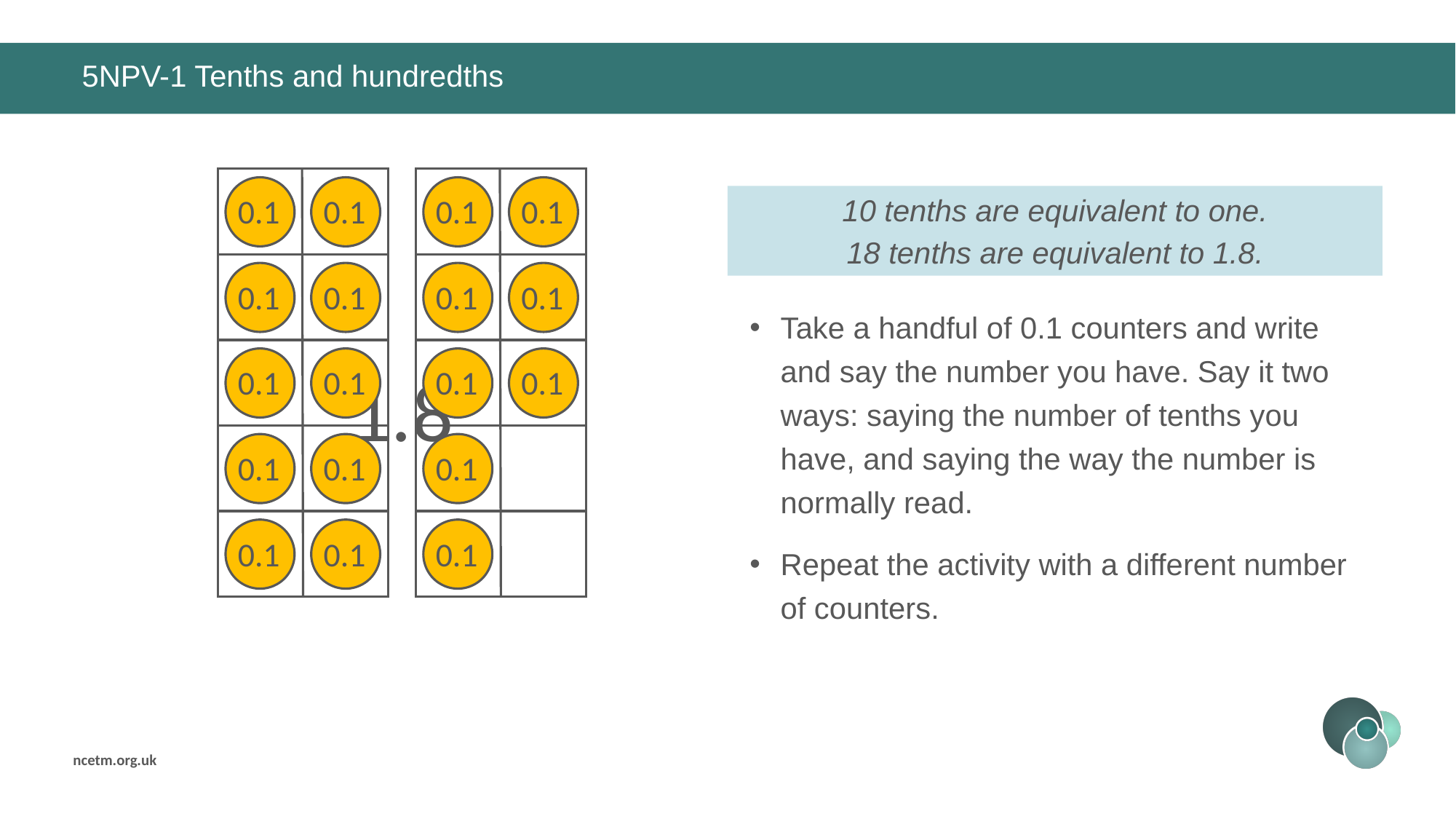

# 5NPV-1 Tenths and hundredths

0.1

0.1

0.1

0.1

0.1

0.1

0.1

0.1

0.1

0.1

0.1

0.1

0.1

0.1

0.1

0.1

0.1

0.1
10 tenths are equivalent to one.
18 tenths are equivalent to 1.8.
Take a handful of 0.1 counters and write and say the number you have. Say it two ways: saying the number of tenths you have, and saying the way the number is normally read.
Repeat the activity with a different number of counters.

1.8